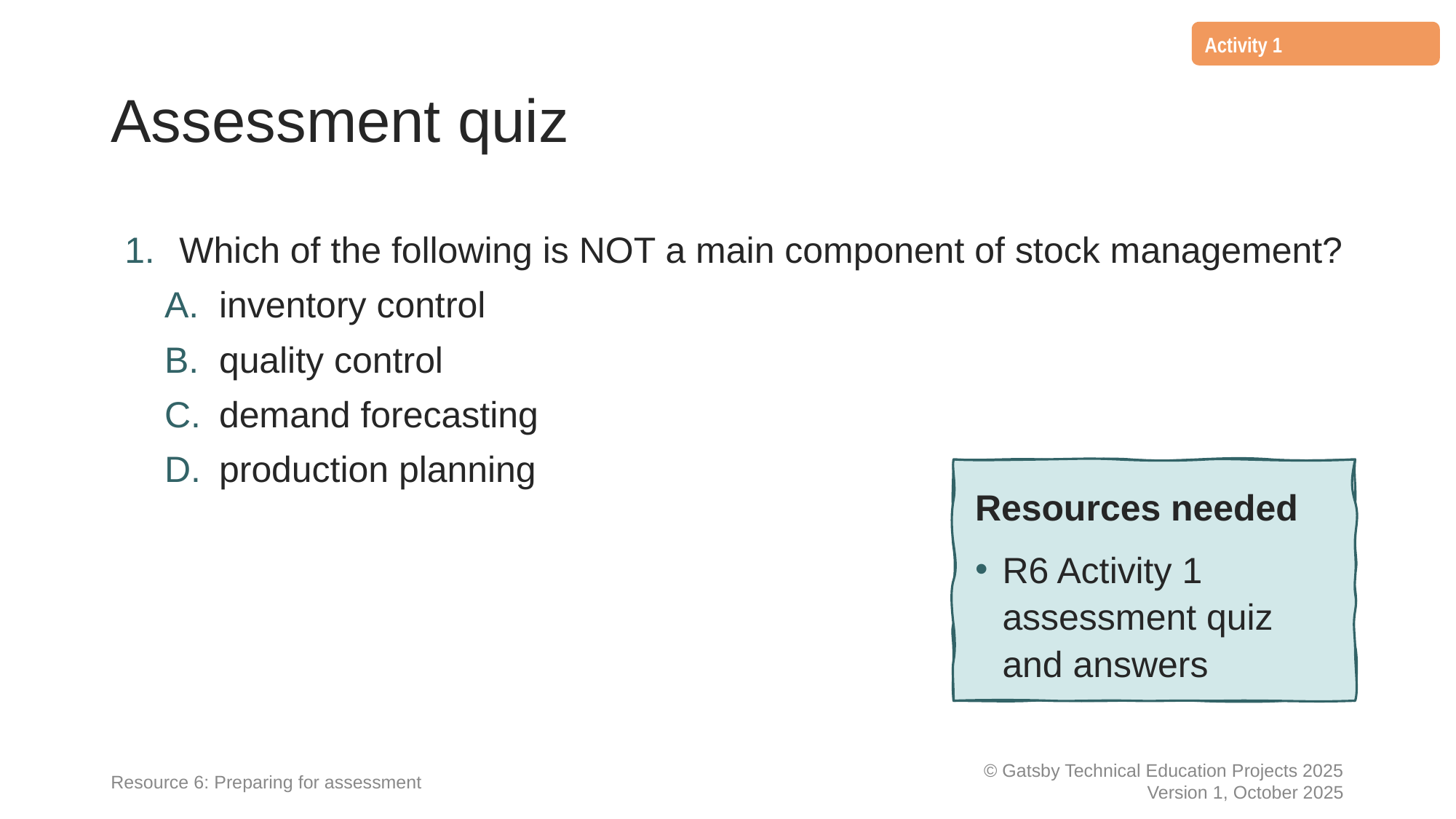

Activity 1
# Assessment quiz
Which of the following is NOT a main component of stock management?
inventory control
quality control
demand forecasting
production planning

Resources needed
R6 Activity 1 assessment quiz and answers
Resource 6: Preparing for assessment